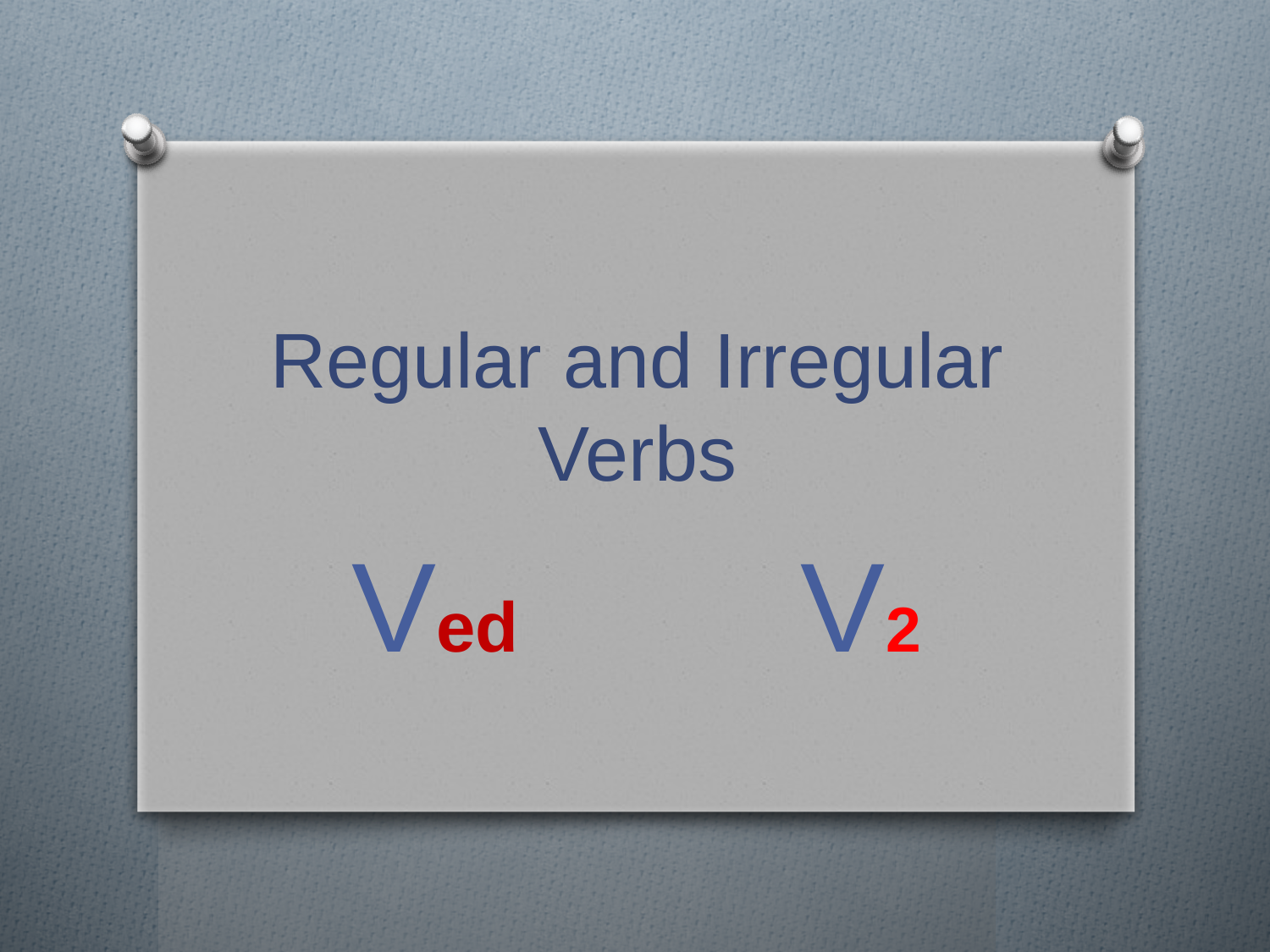

# Regular and Irregular Verbs
Ved        V2